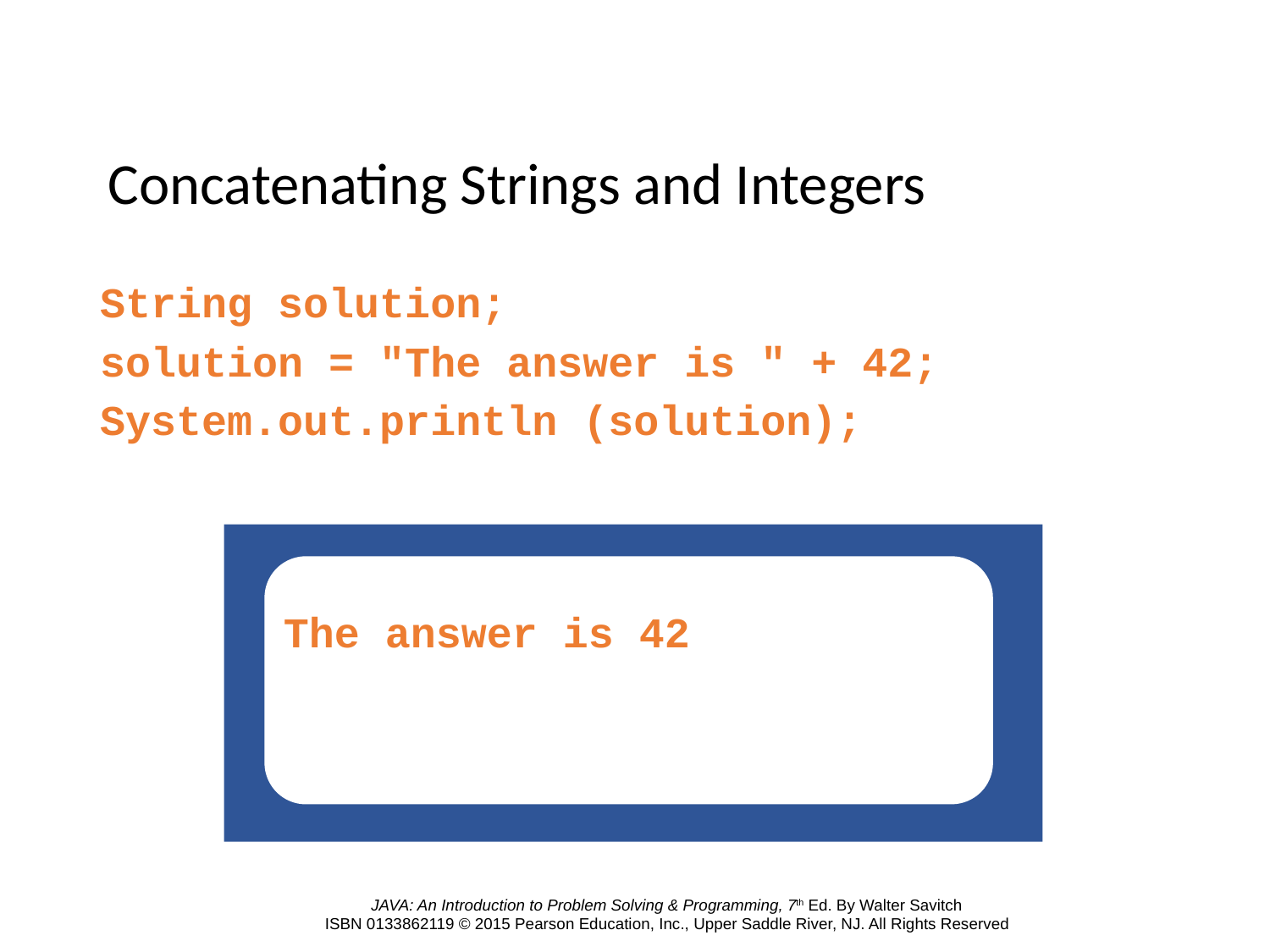

# Concatenating Strings and Integers
	String solution;
	solution = "The answer is " + 42;
	System.out.println (solution);

The temperature is 72
The answer is 42